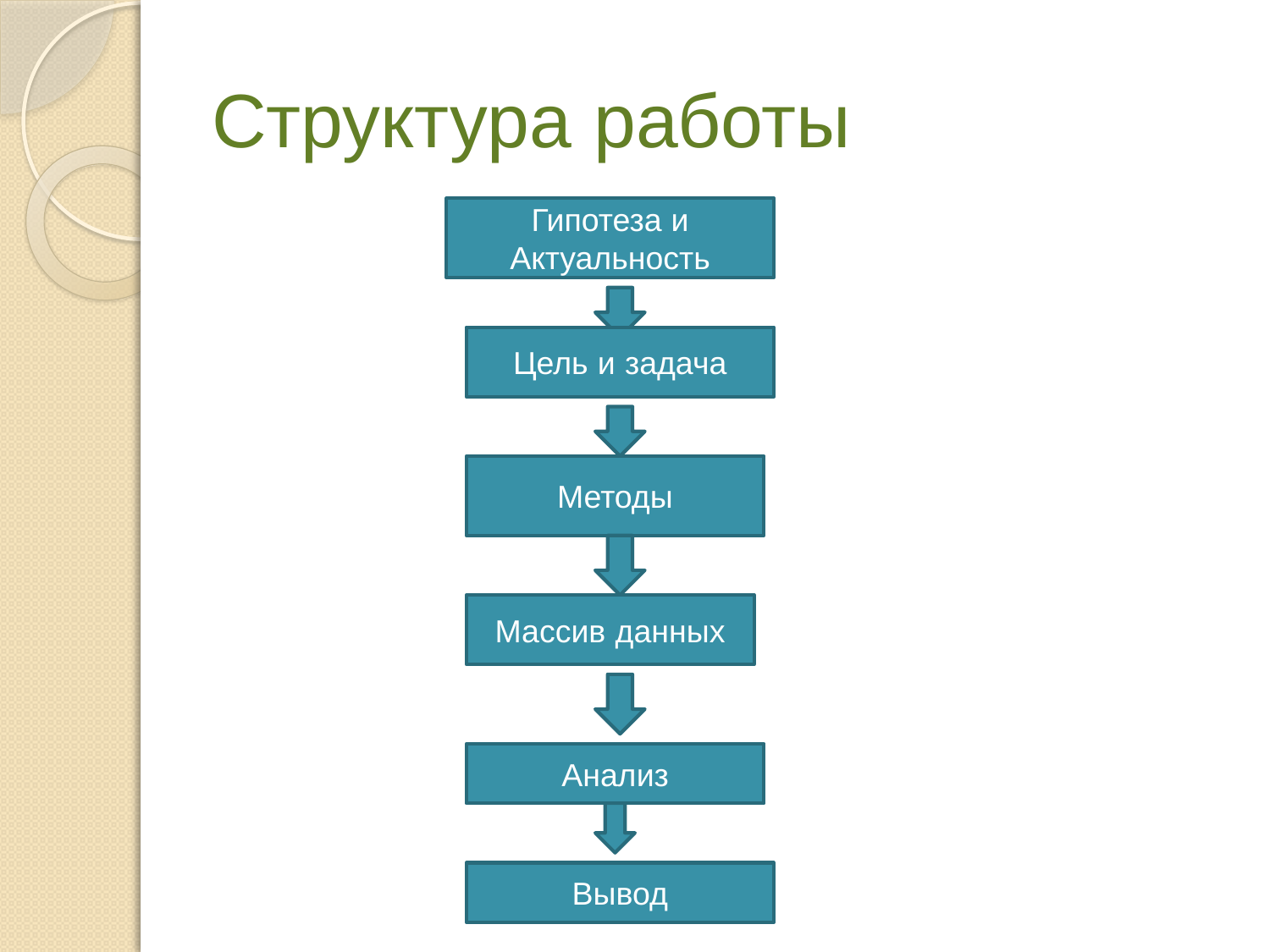

# Структура работы
Гипотеза и Актуальность

Цель и задача

Методы

Массив данных

Анализ

Вывод